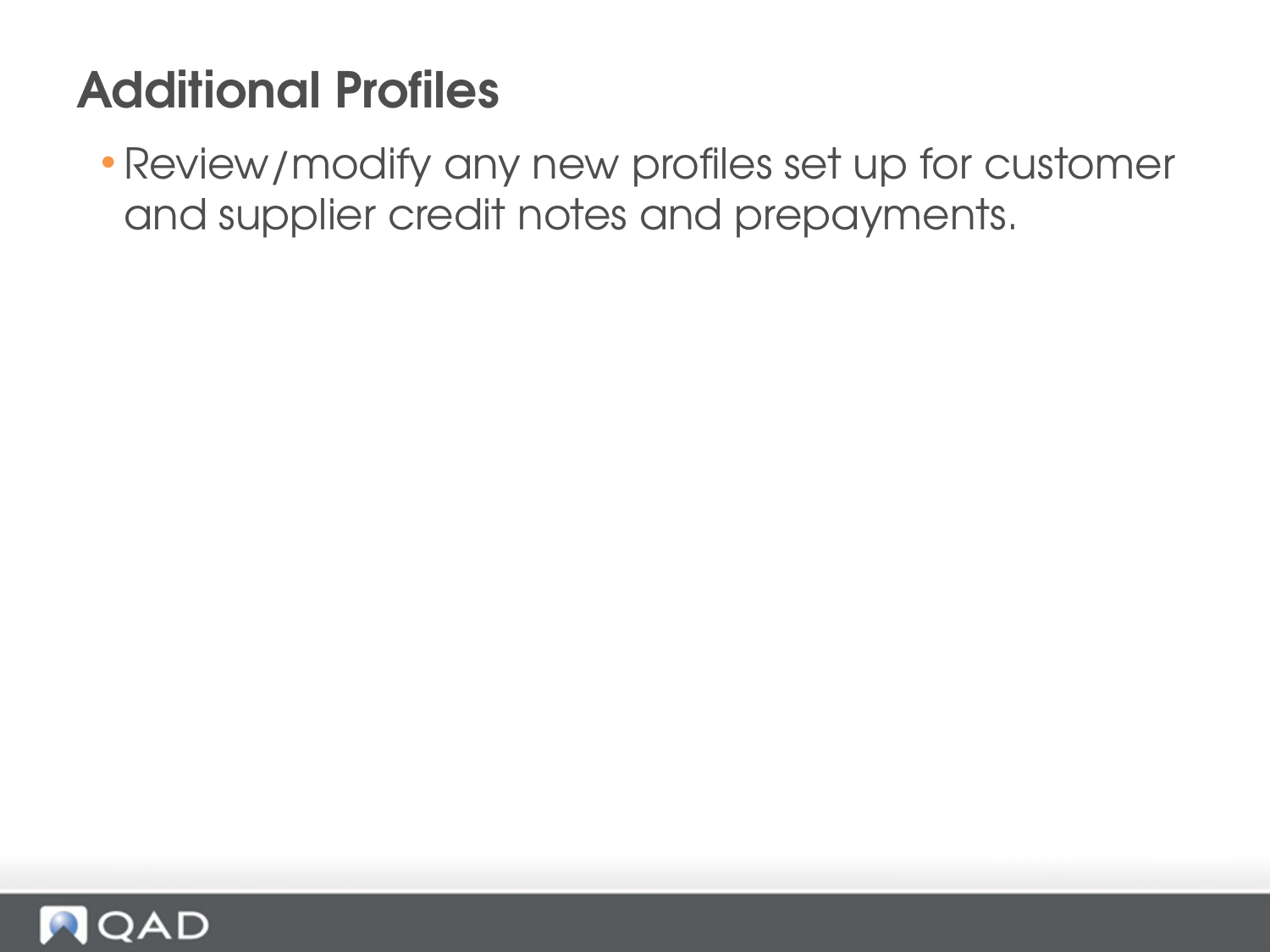

# Additional Profiles
Review/modify any new profiles set up for customer and supplier credit notes and prepayments.